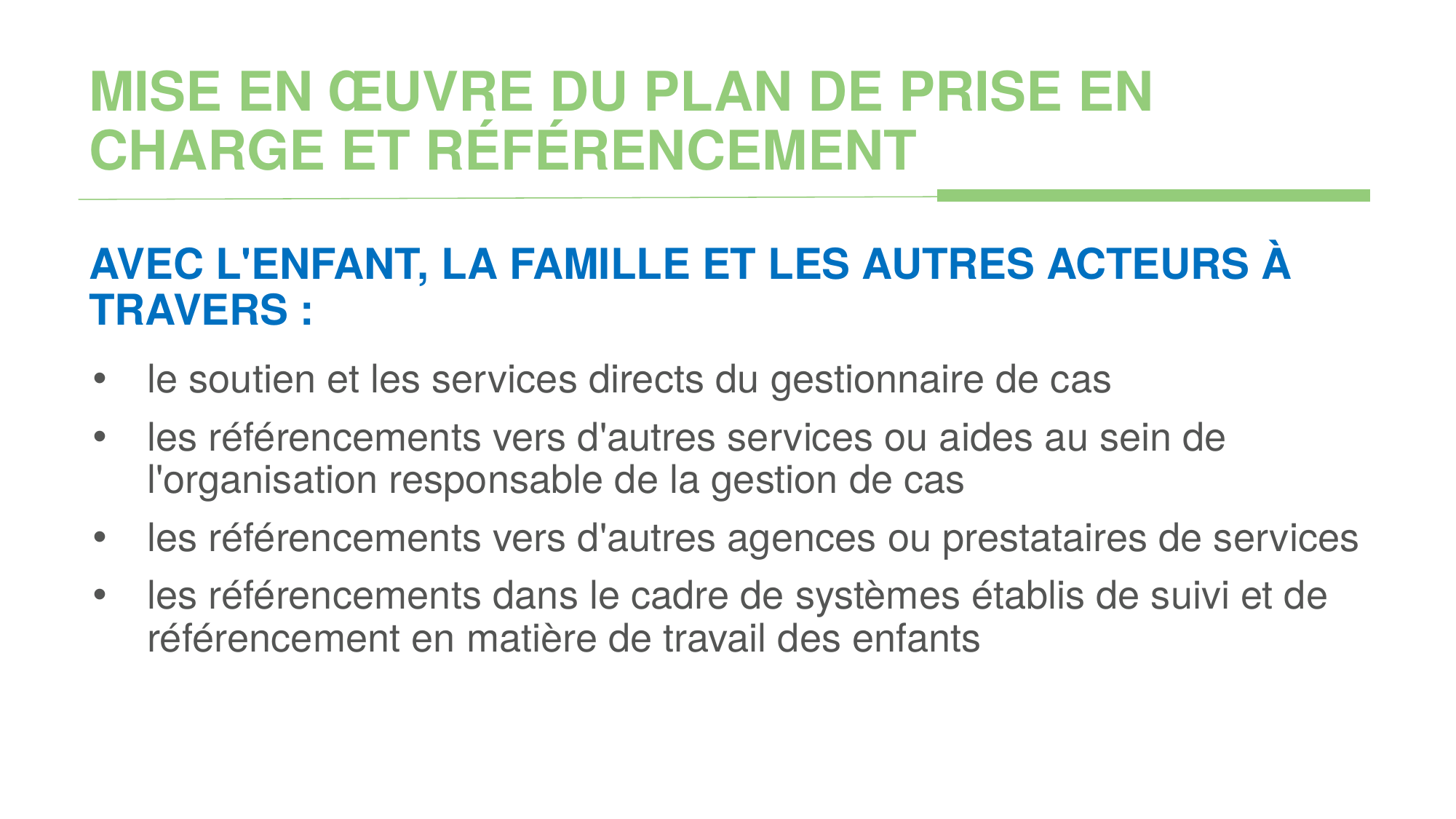

# MISE EN ŒUVRE DU PLAN DE PRISE EN CHARGE ET RÉFÉRENCEMENT
AVEC L'ENFANT, LA FAMILLE ET LES AUTRES ACTEURS À TRAVERS :
le soutien et les services directs du gestionnaire de cas
les référencements vers d'autres services ou aides au sein de l'organisation responsable de la gestion de cas
les référencements vers d'autres agences ou prestataires de services
les référencements dans le cadre de systèmes établis de suivi et de référencement en matière de travail des enfants